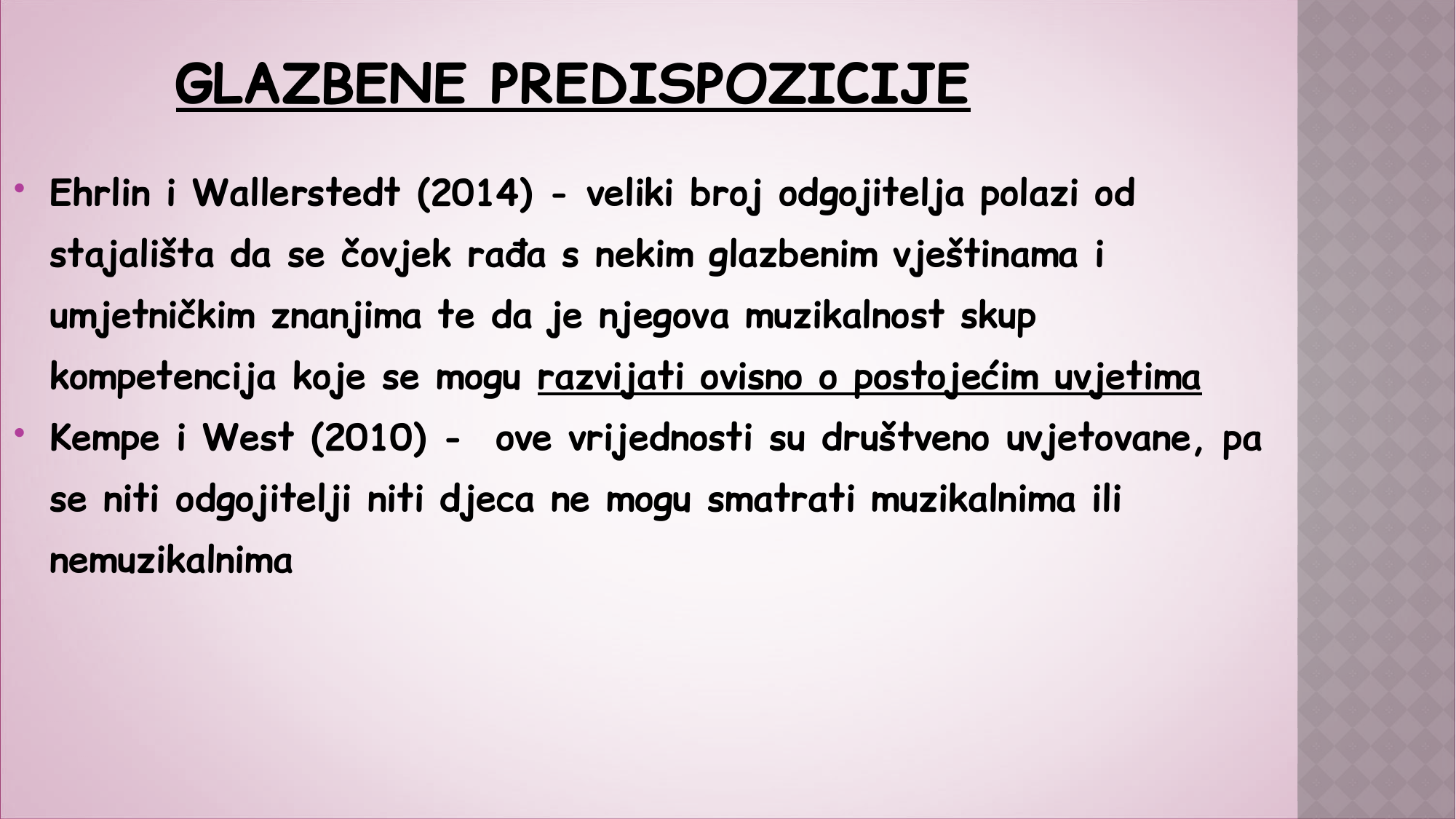

# glazbene predispozicije
Ehrlin i Wallerstedt (2014) - veliki broj odgojitelja polazi od stajališta da se čovjek rađa s nekim glazbenim vještinama i umjetničkim znanjima te da je njegova muzikalnost skup kompetencija koje se mogu razvijati ovisno o postojećim uvjetima
Kempe i West (2010) -  ove vrijednosti su društveno uvjetovane, pa se niti odgojitelji niti djeca ne mogu smatrati muzikalnima ili nemuzikalnima